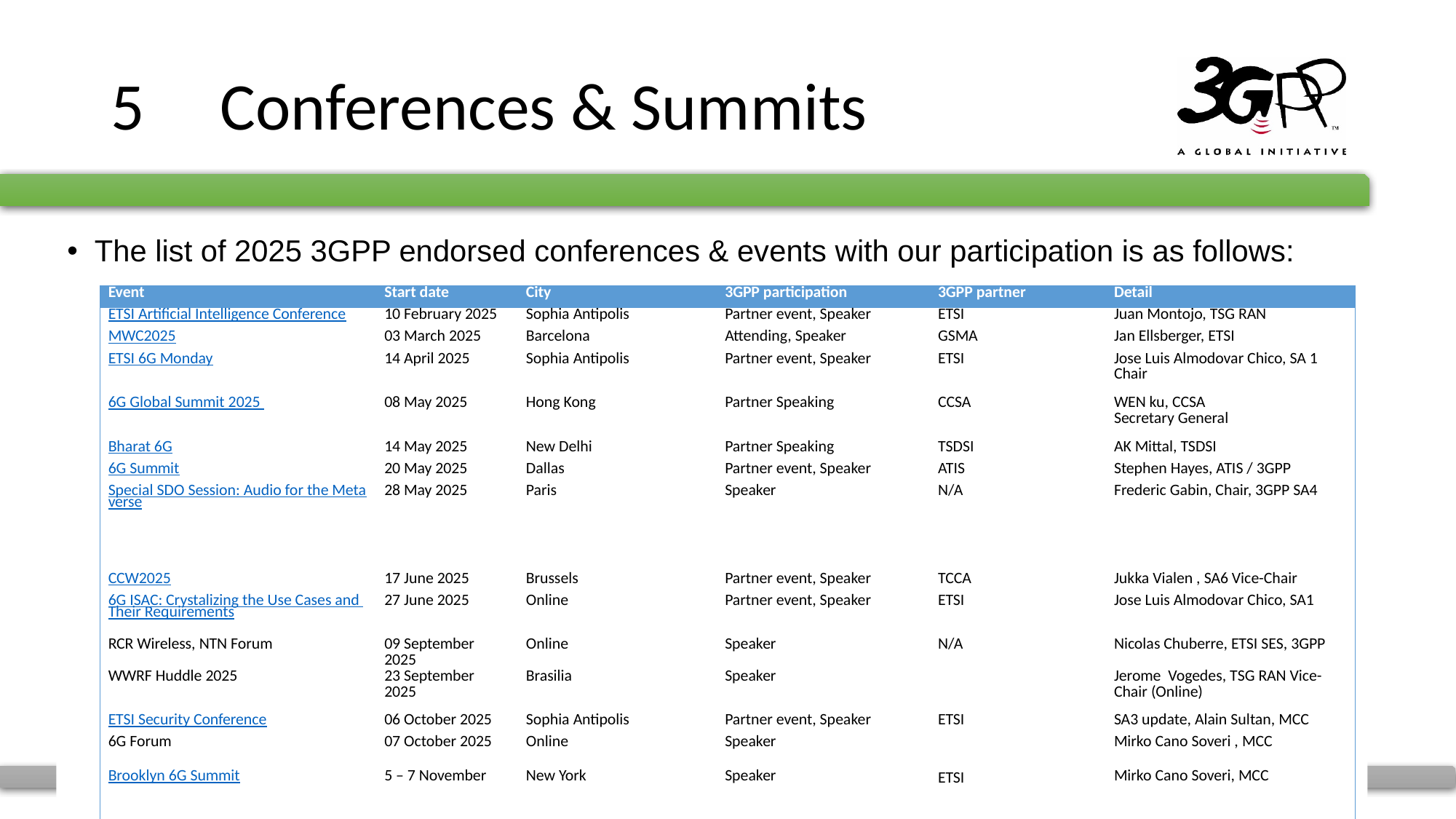

# 5	Conferences & Summits
The list of 2025 3GPP endorsed conferences & events with our participation is as follows:

| Event | Start date | City | 3GPP participation | 3GPP partner | Detail |
| --- | --- | --- | --- | --- | --- |
| ETSI Artificial Intelligence Conference | 10 February 2025 | Sophia Antipolis | Partner event, Speaker | ETSI | Juan Montojo, TSG RAN |
| MWC2025 | 03 March 2025 | Barcelona | Attending, Speaker | GSMA | Jan Ellsberger, ETSI |
| ETSI 6G Monday | 14 April 2025 | Sophia Antipolis | Partner event, Speaker | ETSI | Jose Luis Almodovar Chico, SA 1 Chair |
| 6G Global Summit 2025 | 08 May 2025 | Hong Kong | Partner Speaking | CCSA | WEN ku, CCSA Secretary General |
| Bharat 6G | 14 May 2025 | New Delhi | Partner Speaking | TSDSI | AK Mittal, TSDSI |
| 6G Summit | 20 May 2025 | Dallas | Partner event, Speaker | ATIS | Stephen Hayes, ATIS / 3GPP |
| Special SDO Session: Audio for the Metaverse | 28 May 2025 | Paris | Speaker | N/A | Frederic Gabin, Chair, 3GPP SA4 |
| CCW2025 | 17 June 2025 | Brussels | Partner event, Speaker | TCCA | Jukka Vialen , SA6 Vice-Chair |
| 6G ISAC: Crystalizing the Use Cases and Their Requirements | 27 June 2025 | Online | Partner event, Speaker | ETSI | Jose Luis Almodovar Chico, SA1 |
| RCR Wireless, NTN Forum | 09 September 2025 | Online | Speaker | N/A | Nicolas Chuberre, ETSI SES, 3GPP |
| WWRF Huddle 2025 | 23 September 2025 | Brasilia | Speaker |  | Jerome Vogedes, TSG RAN Vice-Chair (Online) |
| ETSI Security Conference | 06 October 2025 | Sophia Antipolis | Partner event, Speaker | ETSI | SA3 update, Alain Sultan, MCC |
| 6G Forum Brooklyn 6G Summit | 07 October 2025 5 – 7 November | Online New York | Speaker Speaker | ETSI | Mirko Cano Soveri , MCC Mirko Cano Soveri, MCC |